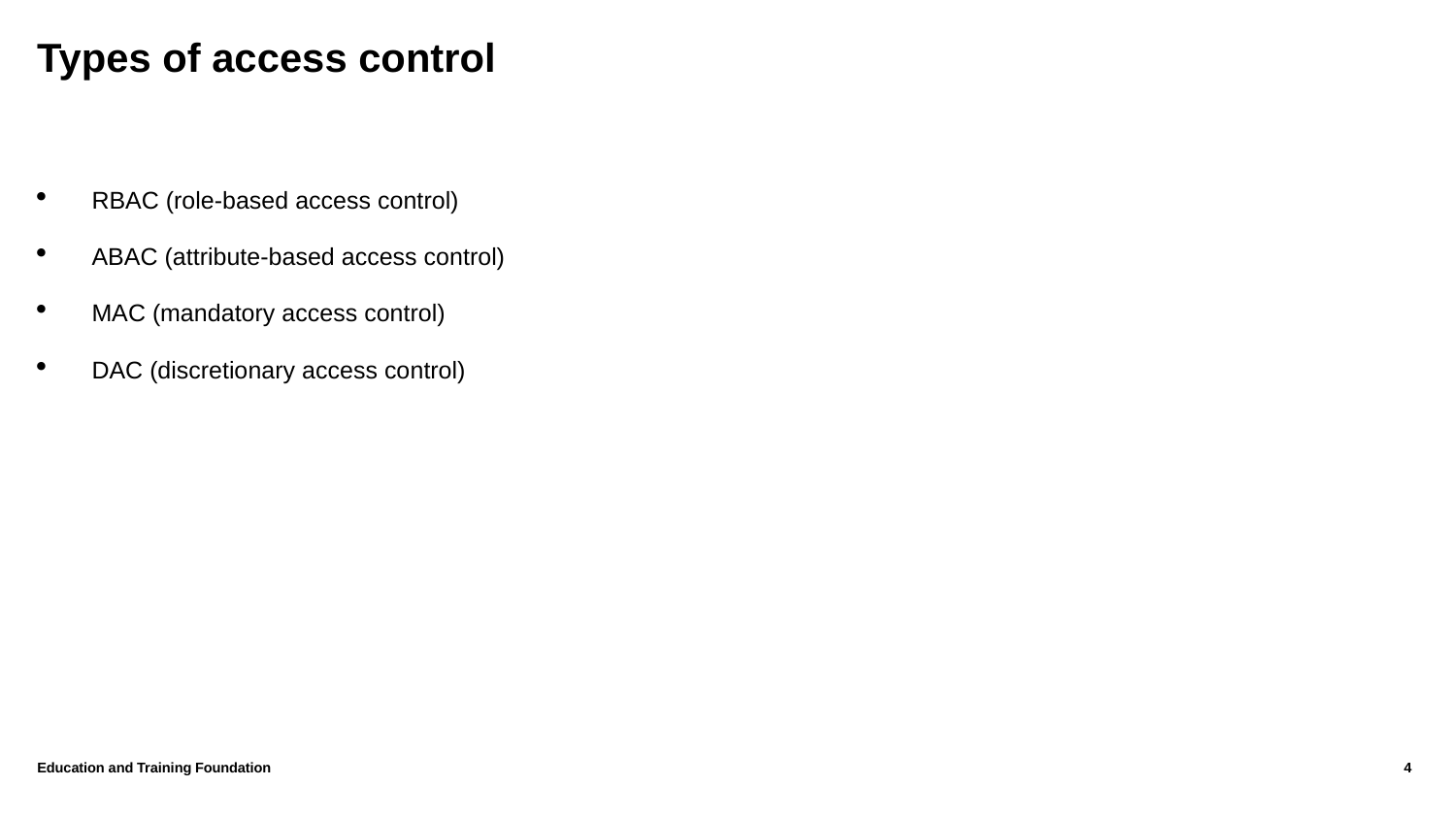

# Types of access control
RBAC (role-based access control)
ABAC (attribute-based access control)
MAC (mandatory access control)
DAC (discretionary access control)

Education and Training Foundation
4